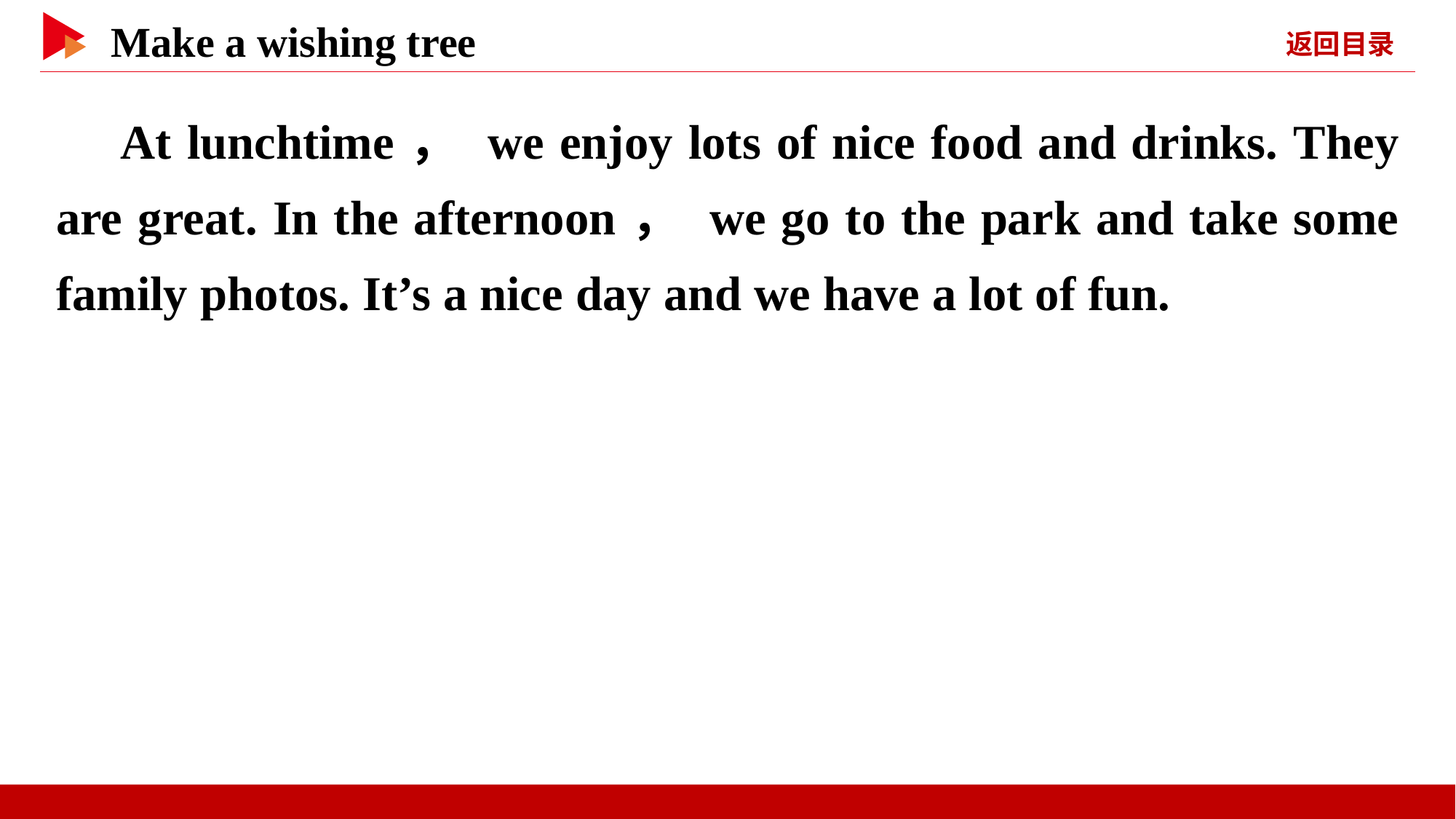

At lunchtime， we enjoy lots of nice food and drinks. They are great. In the afternoon， we go to the park and take some family photos. It’s a nice day and we have a lot of fun.